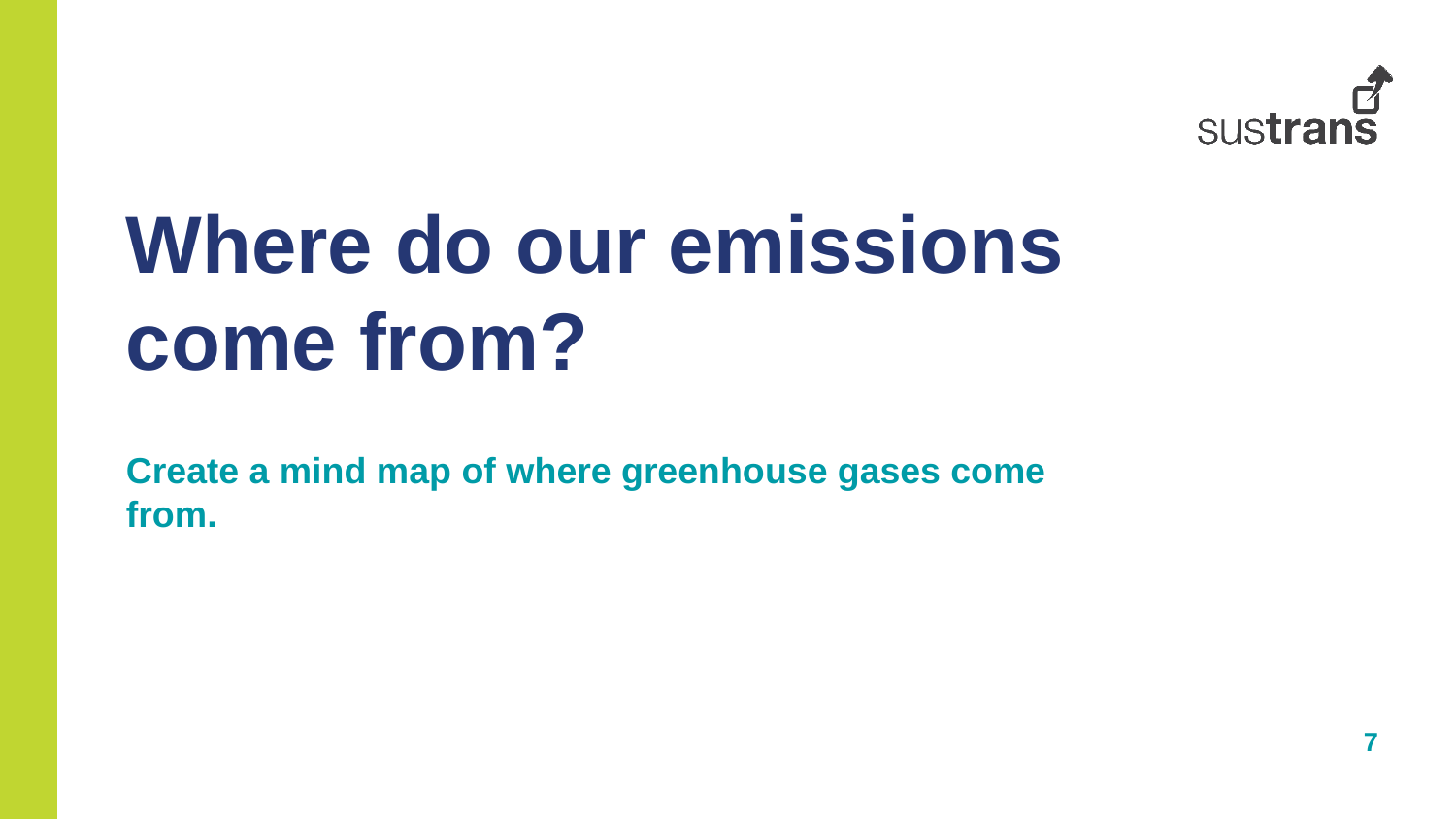

Where do our emissions come from?
Create a mind map of where greenhouse gases come from.